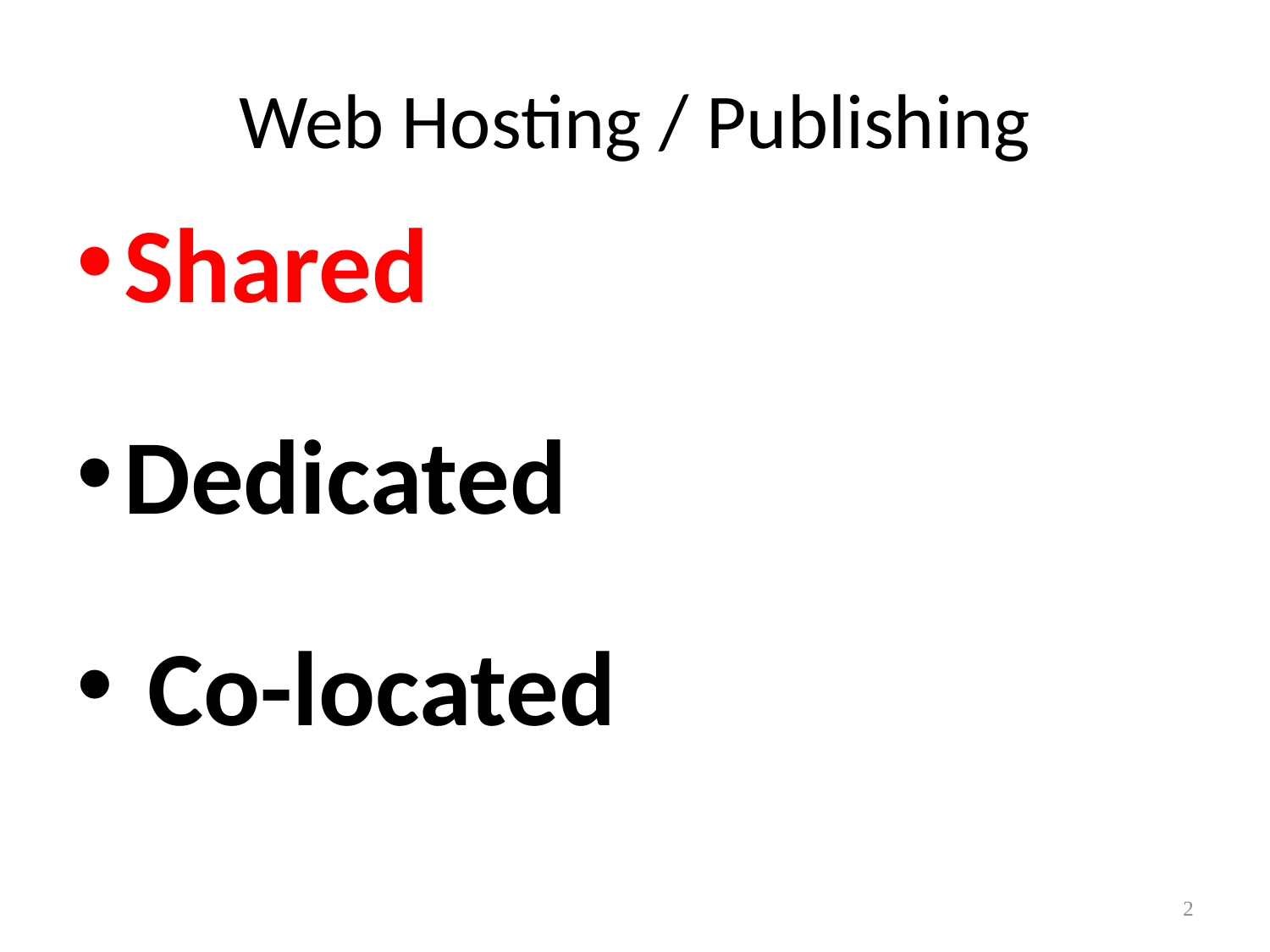

# Web Hosting / Publishing
Shared
Dedicated
 Co-located
2